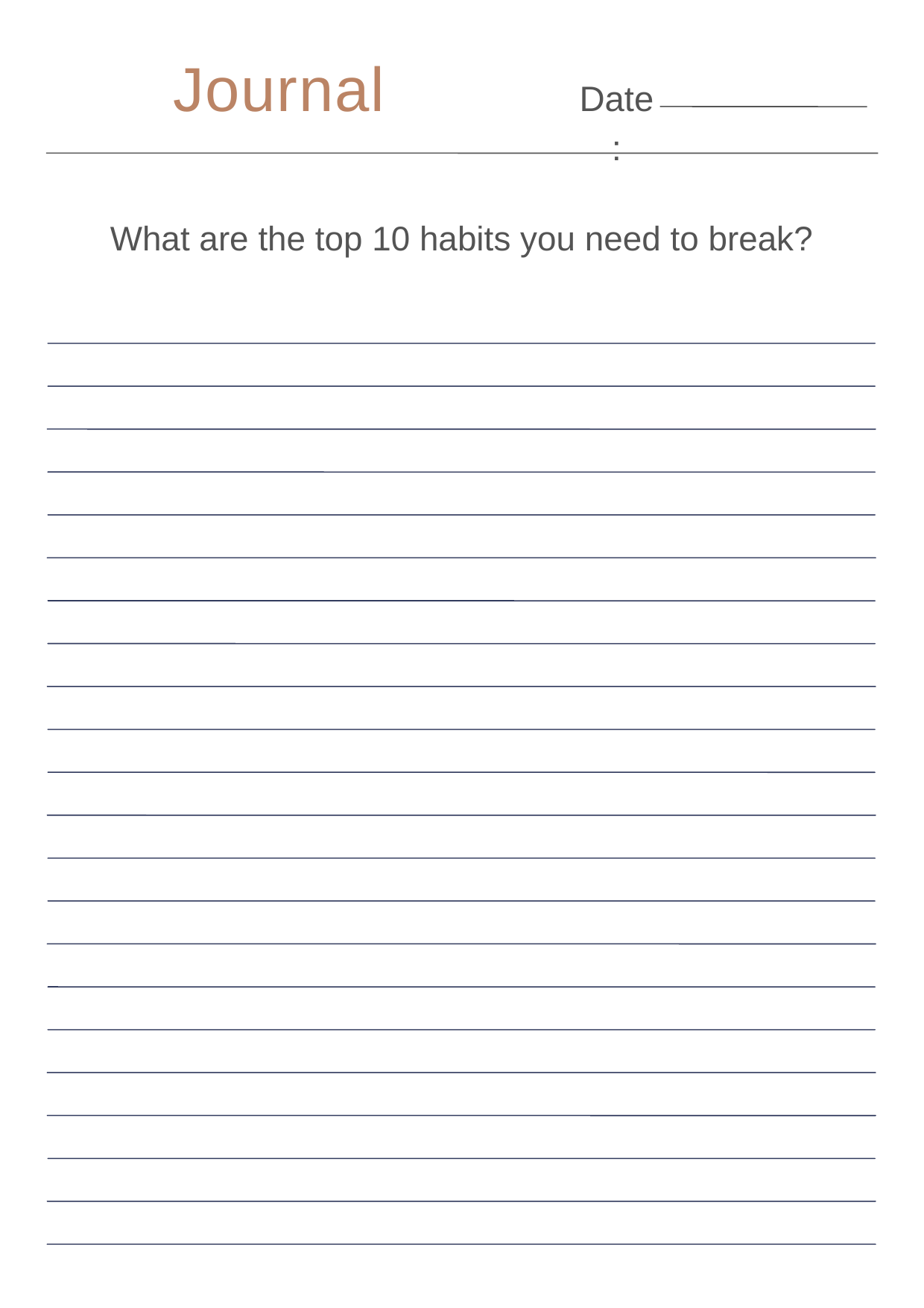

Journal
Date:

What are the top 10 habits you need to break?